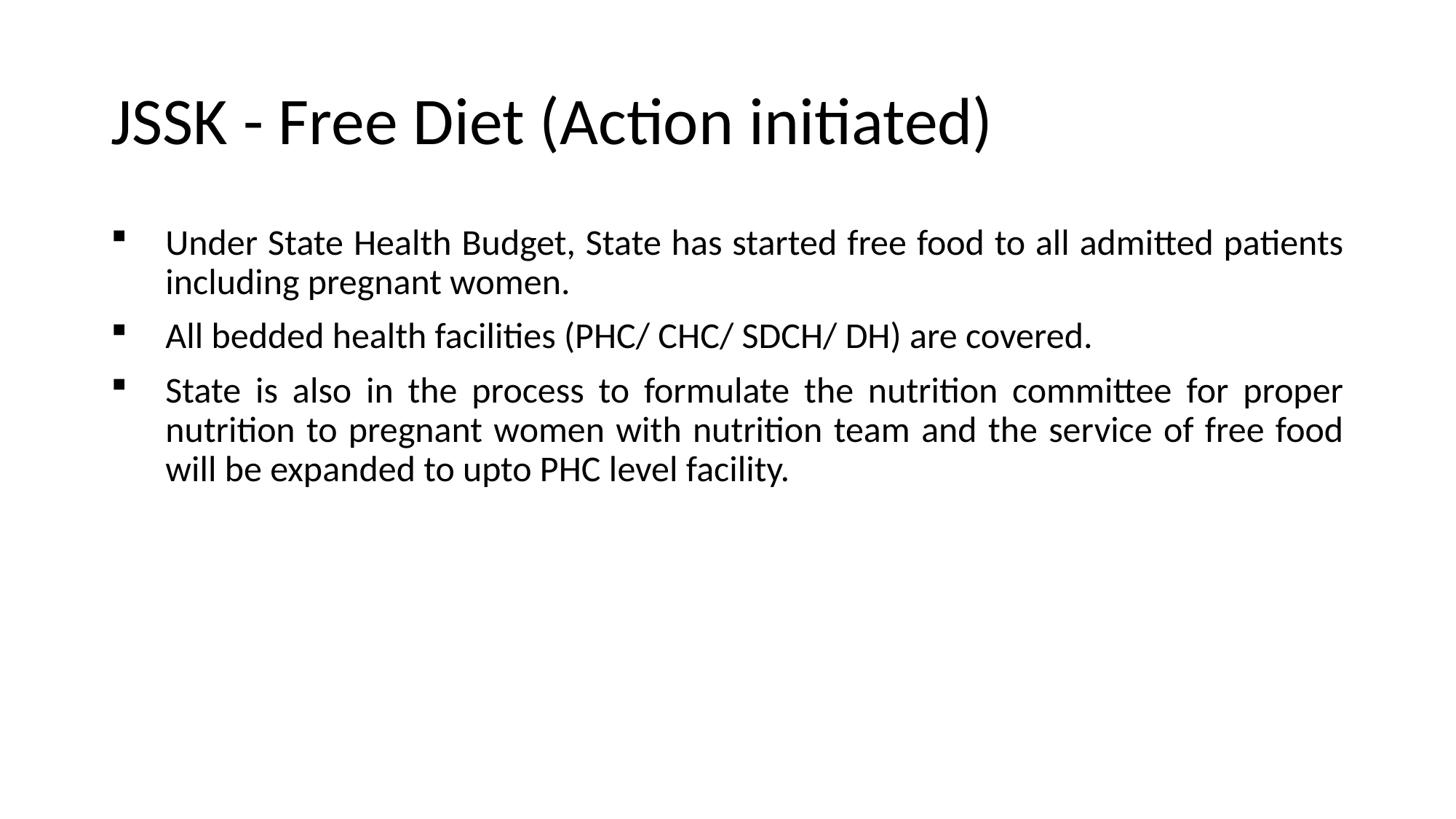

# JSSK - Free Diet (Action initiated)
Under State Health Budget, State has started free food to all admitted patients including pregnant women.
All bedded health facilities (PHC/ CHC/ SDCH/ DH) are covered.
State is also in the process to formulate the nutrition committee for proper nutrition to pregnant women with nutrition team and the service of free food will be expanded to upto PHC level facility.